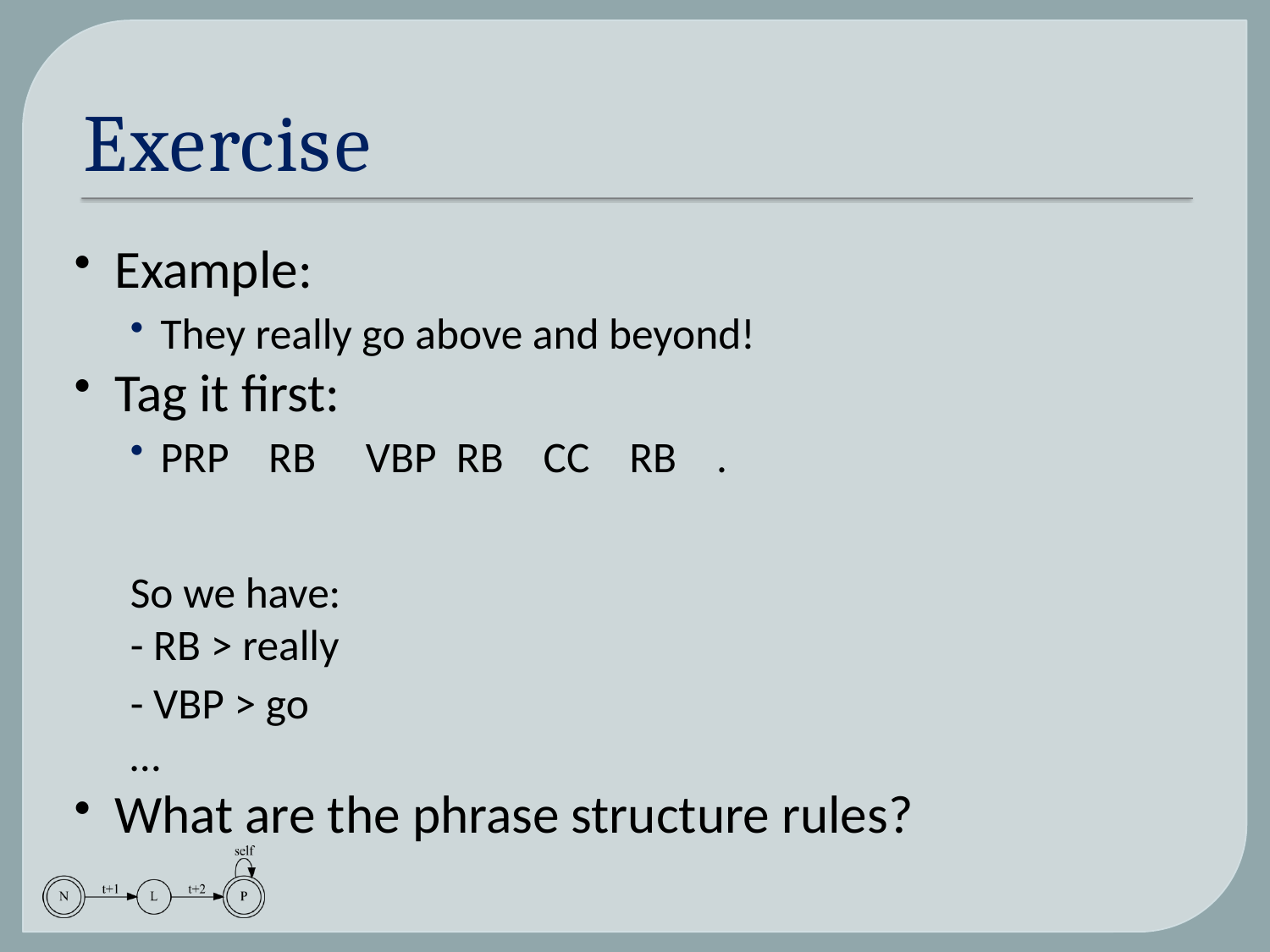

# Exercise
Example:
They really go above and beyond!
Tag it first:
PRP    RB     VBP  RB    CC    RB    .

So we have:
- RB > really
- VBP > go
…
What are the phrase structure rules?